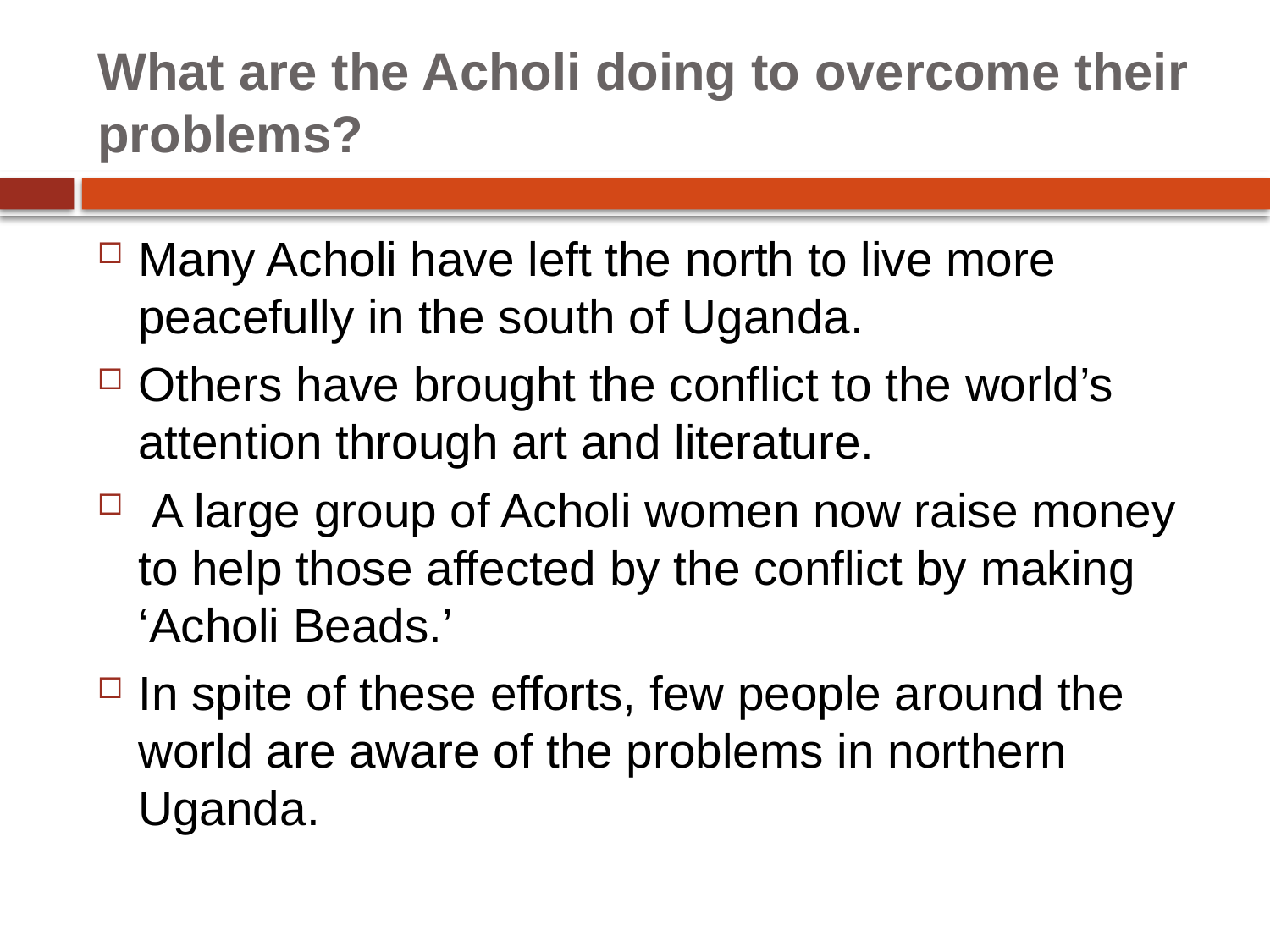

# What are the Acholi doing to overcome their problems?
Many Acholi have left the north to live more peacefully in the south of Uganda.
Others have brought the conflict to the world’s attention through art and literature.
 A large group of Acholi women now raise money to help those affected by the conflict by making ‘Acholi Beads.’
In spite of these efforts, few people around the world are aware of the problems in northern Uganda.